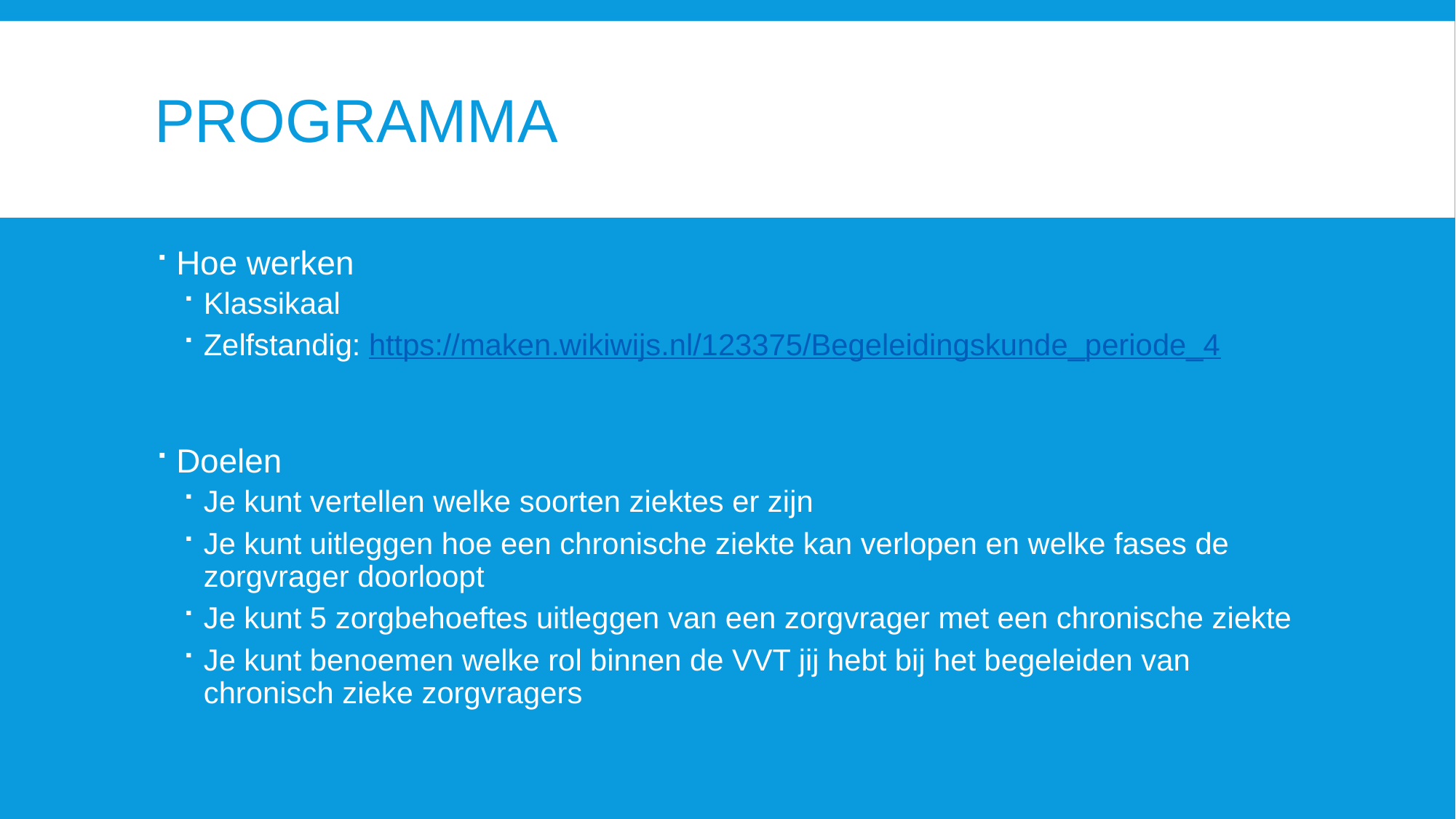

# Programma
Hoe werken
Klassikaal
Zelfstandig: https://maken.wikiwijs.nl/123375/Begeleidingskunde_periode_4

Doelen
Je kunt vertellen welke soorten ziektes er zijn
Je kunt uitleggen hoe een chronische ziekte kan verlopen en welke fases de zorgvrager doorloopt
Je kunt 5 zorgbehoeftes uitleggen van een zorgvrager met een chronische ziekte
Je kunt benoemen welke rol binnen de VVT jij hebt bij het begeleiden van chronisch zieke zorgvragers